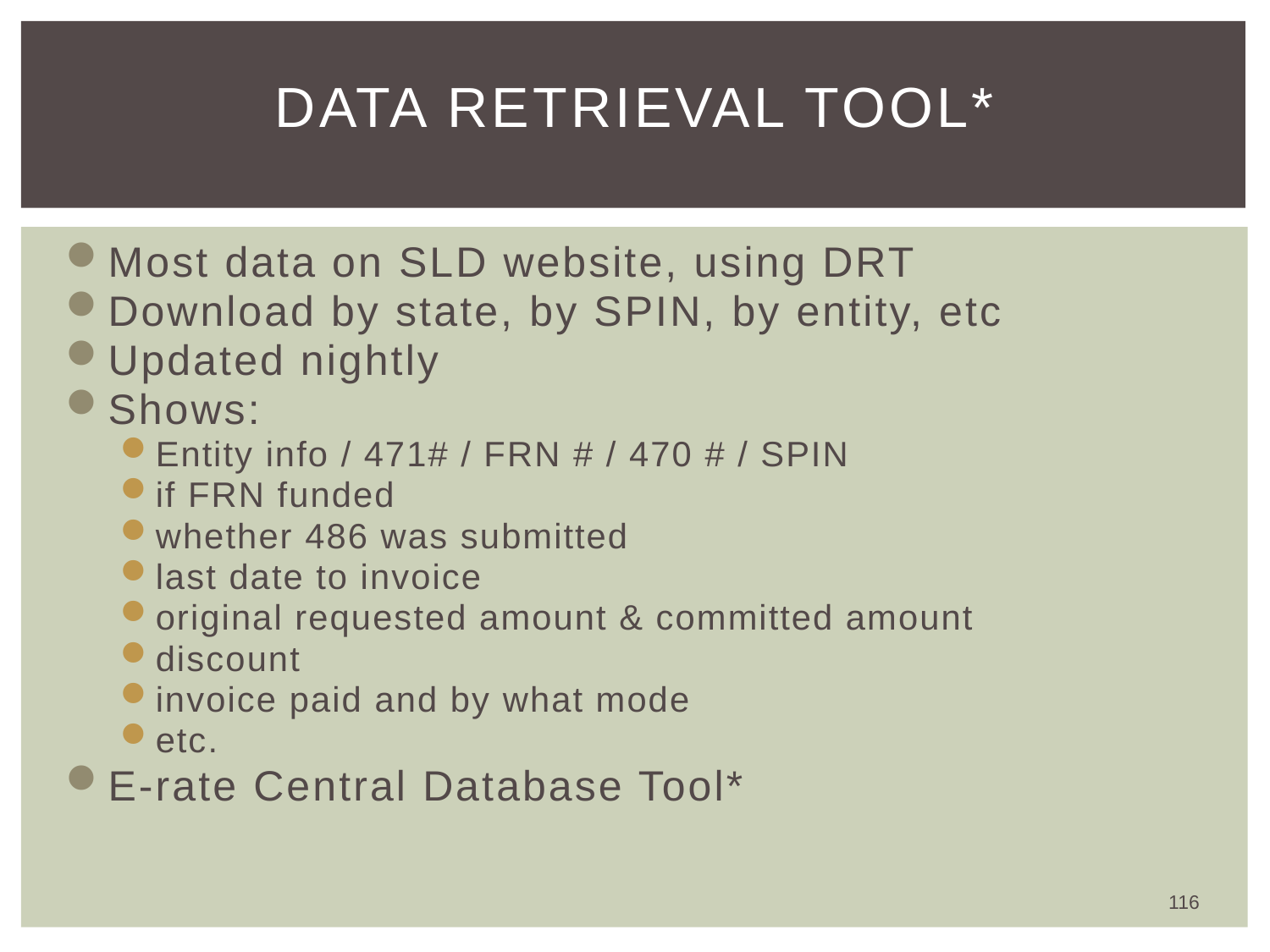

# Data Retrieval Tool*
Most data on SLD website, using DRT
Download by state, by SPIN, by entity, etc
Updated nightly
Shows:
Entity info / 471# / FRN # / 470 # / SPIN
if FRN funded
whether 486 was submitted
last date to invoice
original requested amount & committed amount
discount
invoice paid and by what mode
etc.
E-rate Central Database Tool*
116